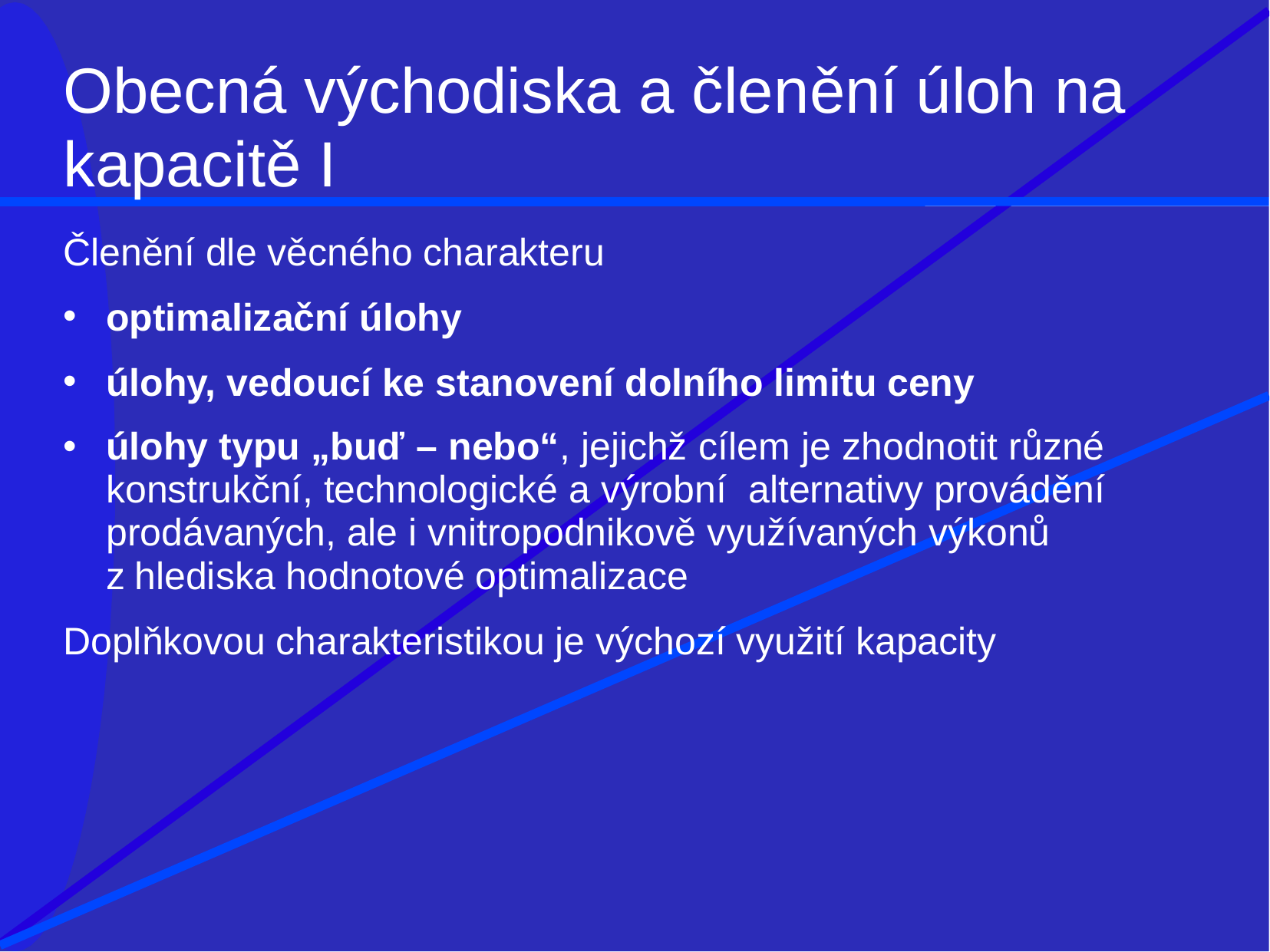

# Obecná východiska a členění úloh na
kapacitě I
Členění dle věcného charakteru
optimalizační úlohy
úlohy, vedoucí ke stanovení dolního limitu ceny
úlohy typu „buď – nebo“, jejichž cílem je zhodnotit různé konstrukční, technologické a výrobní  alternativy provádění prodávaných, ale i vnitropodnikově využívaných výkonů
z hlediska hodnotové optimalizace
Doplňkovou charakteristikou je výchozí využití kapacity